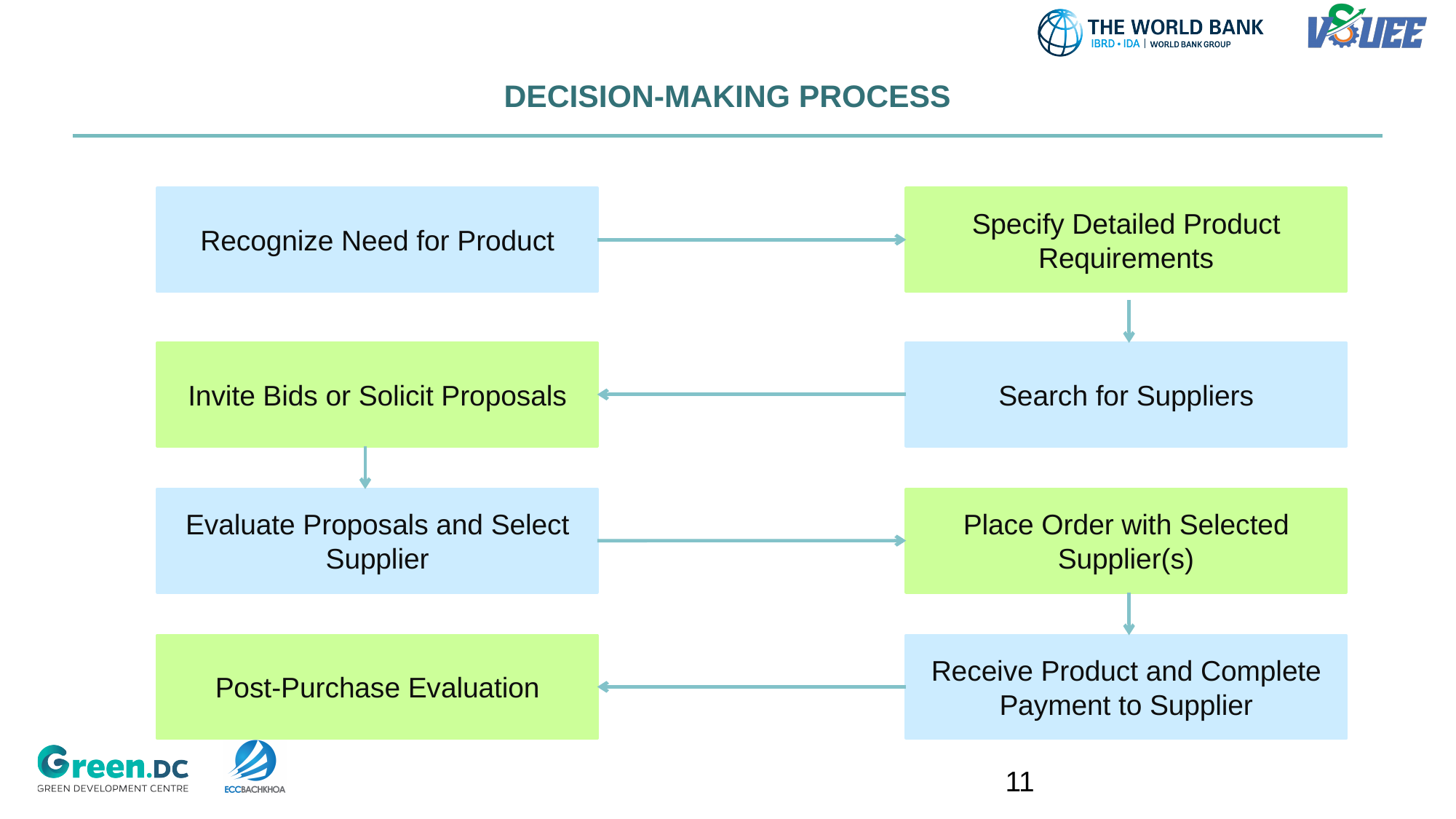

# DECISION-MAKING PROCESS
Recognize Need for Product
Specify Detailed Product Requirements
Invite Bids or Solicit Proposals
Search for Suppliers
Evaluate Proposals and Select Supplier
Place Order with Selected Supplier(s)
Post-Purchase Evaluation
Receive Product and Complete Payment to Supplier
11